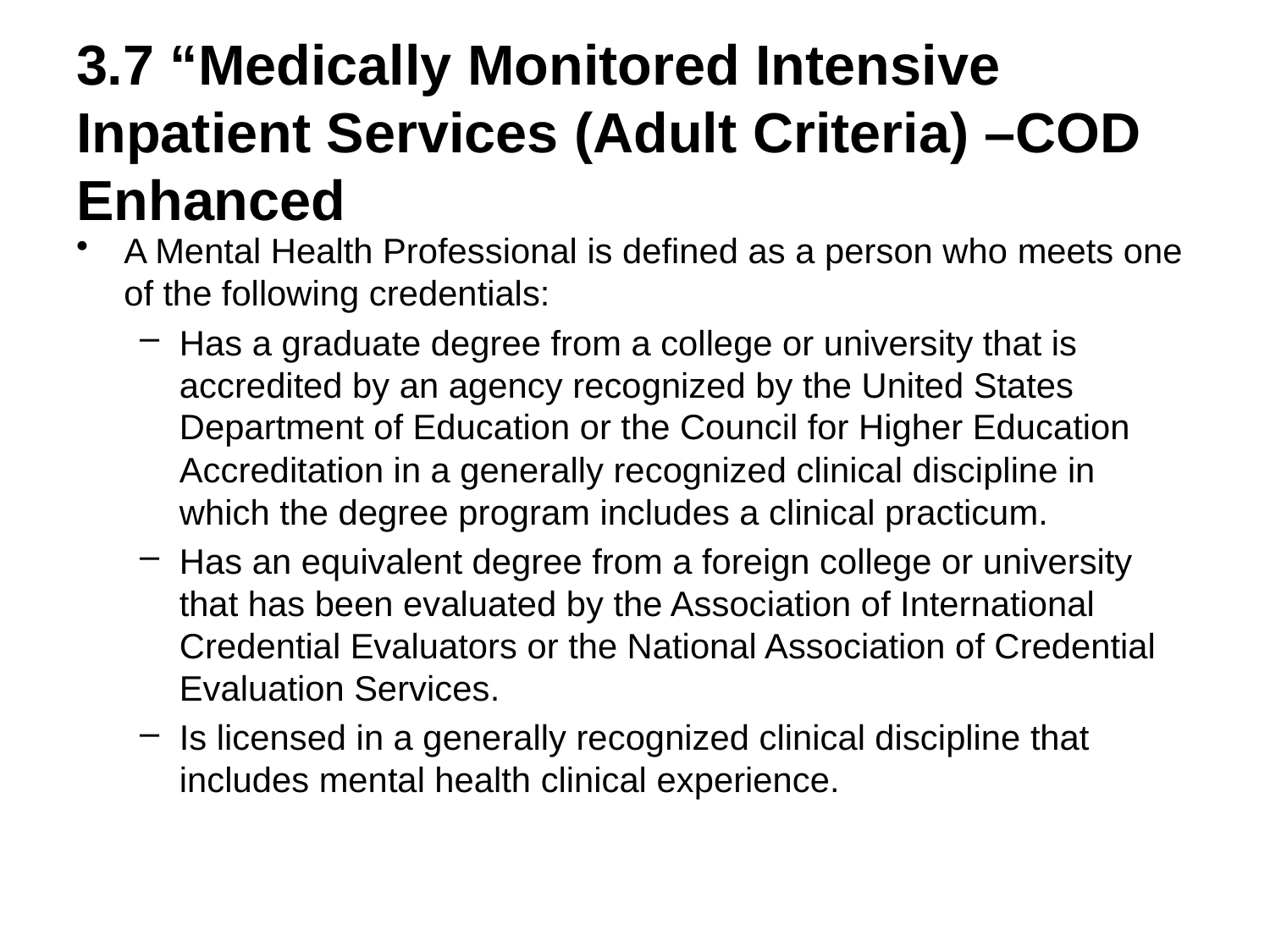

# 3.7 “Medically Monitored Intensive Inpatient Services (Adult Criteria) –COD Enhanced
A Mental Health Professional is defined as a person who meets one of the following credentials:
Has a graduate degree from a college or university that is accredited by an agency recognized by the United States Department of Education or the Council for Higher Education Accreditation in a generally recognized clinical discipline in which the degree program includes a clinical practicum.
Has an equivalent degree from a foreign college or university that has been evaluated by the Association of International Credential Evaluators or the National Association of Credential Evaluation Services.
Is licensed in a generally recognized clinical discipline that includes mental health clinical experience.